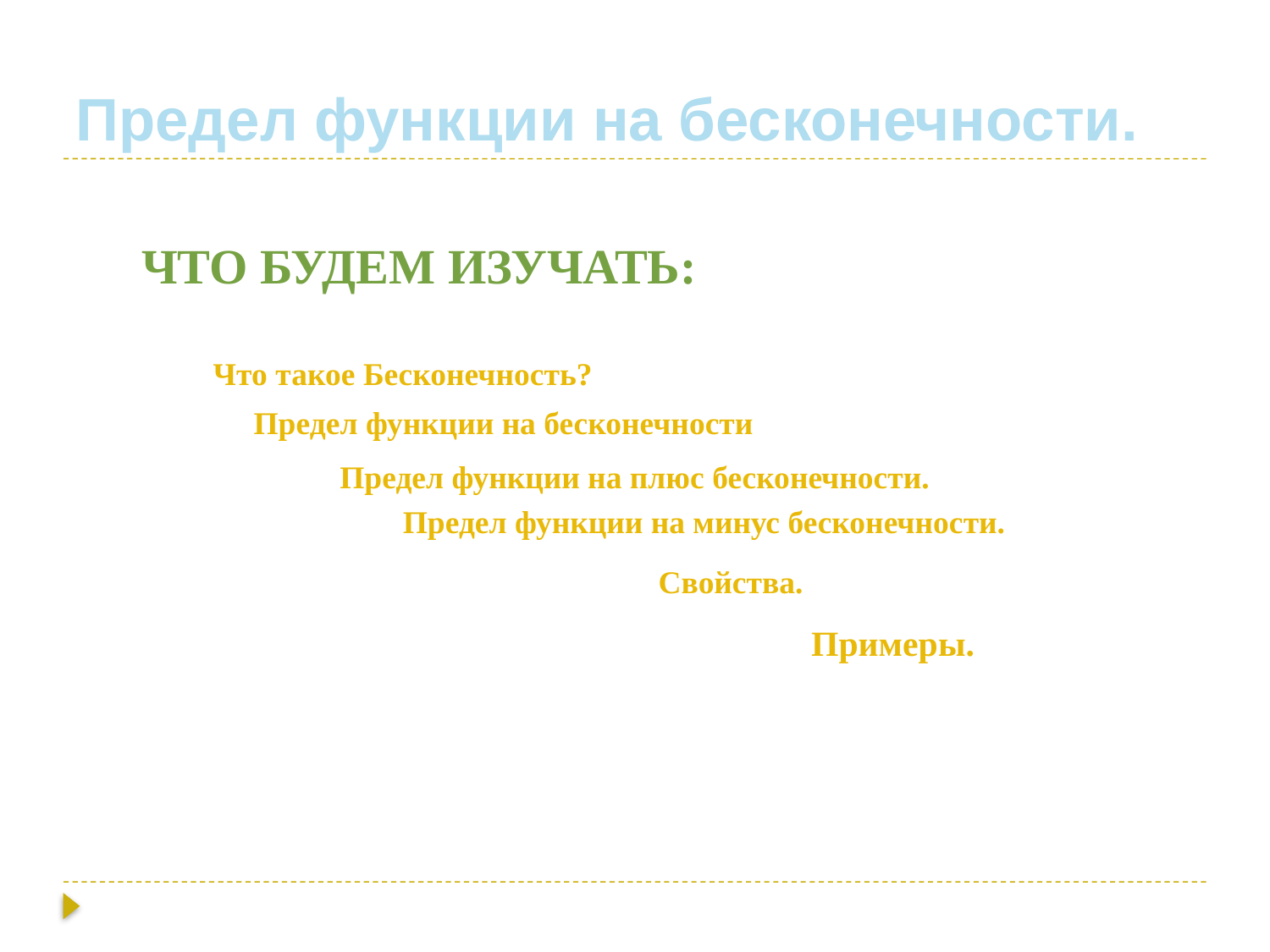

# Предел функции на бесконечности.
Что будем изучать:
Что такое Бесконечность?
Предел функции на бесконечности
Предел функции на плюс бесконечности.
Предел функции на минус бесконечности.
Свойства.
Примеры.